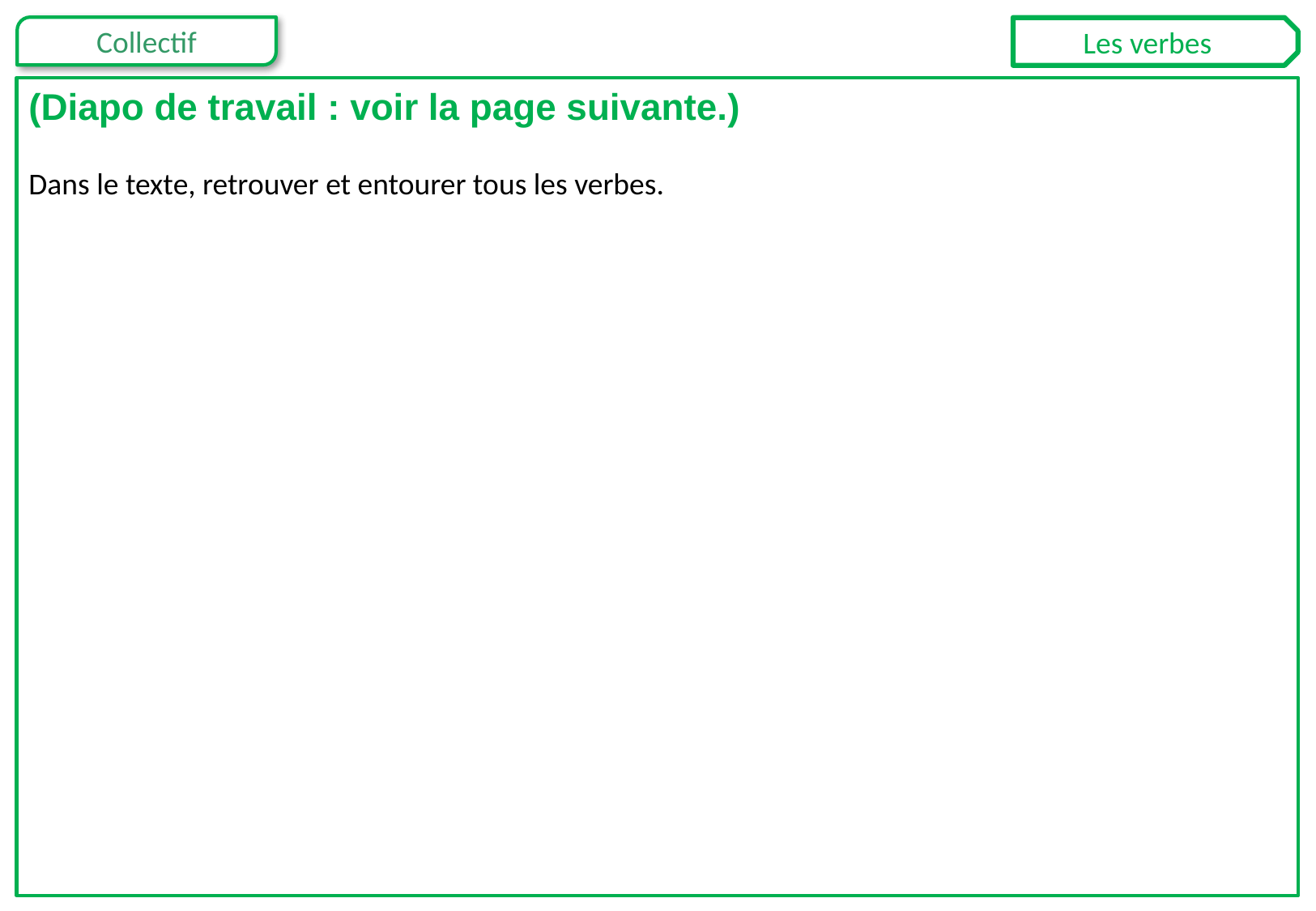

Les verbes
(Diapo de travail : voir la page suivante.)

Dans le texte, retrouver et entourer tous les verbes.